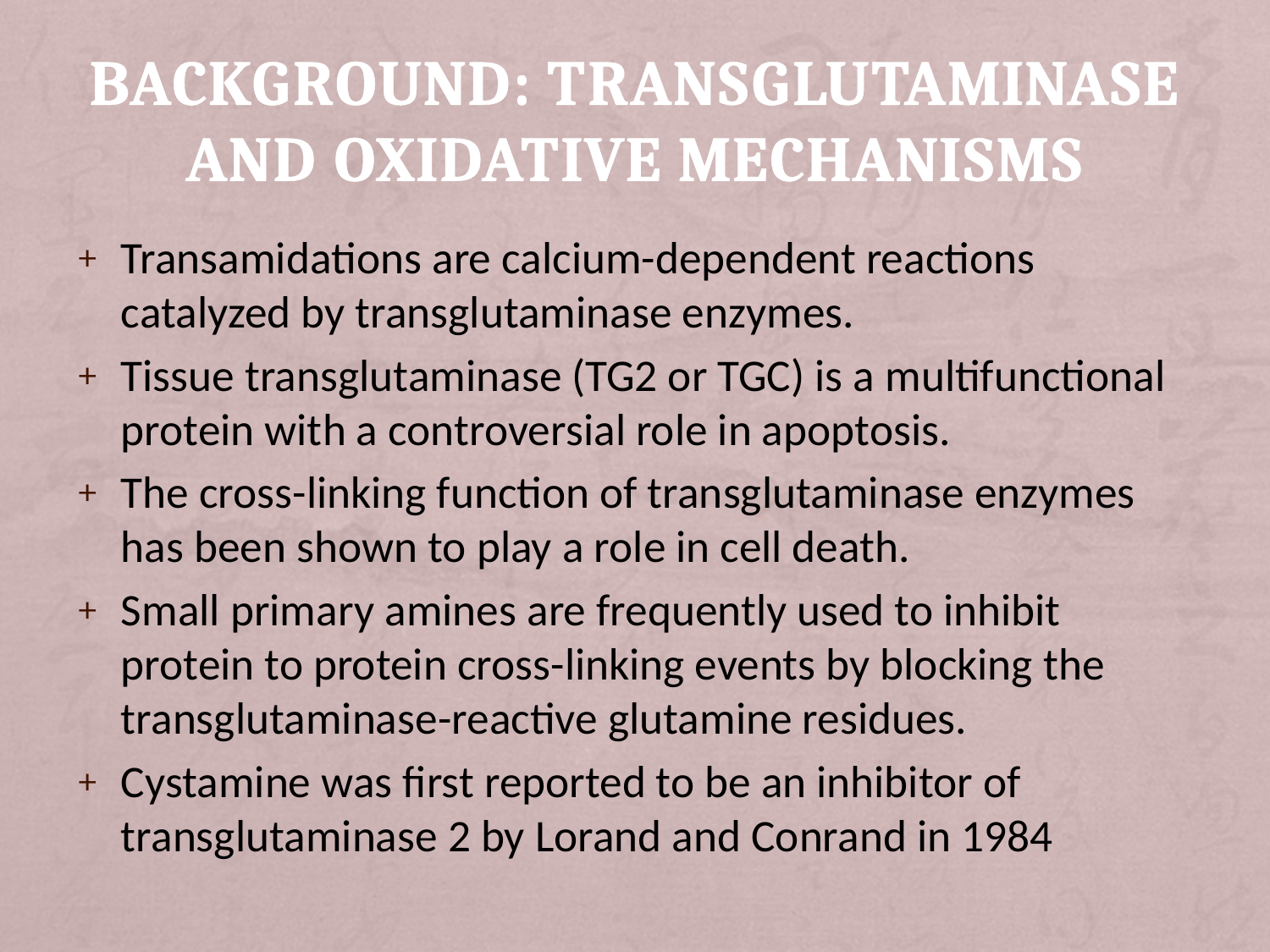

# Background: Transglutaminase and oxidative mechanisms
Transamidations are calcium-dependent reactions catalyzed by transglutaminase enzymes.
Tissue transglutaminase (TG2 or TGC) is a multifunctional protein with a controversial role in apoptosis.
The cross-linking function of transglutaminase enzymes has been shown to play a role in cell death.
Small primary amines are frequently used to inhibit protein to protein cross-linking events by blocking the transglutaminase-reactive glutamine residues.
Cystamine was first reported to be an inhibitor of transglutaminase 2 by Lorand and Conrand in 1984